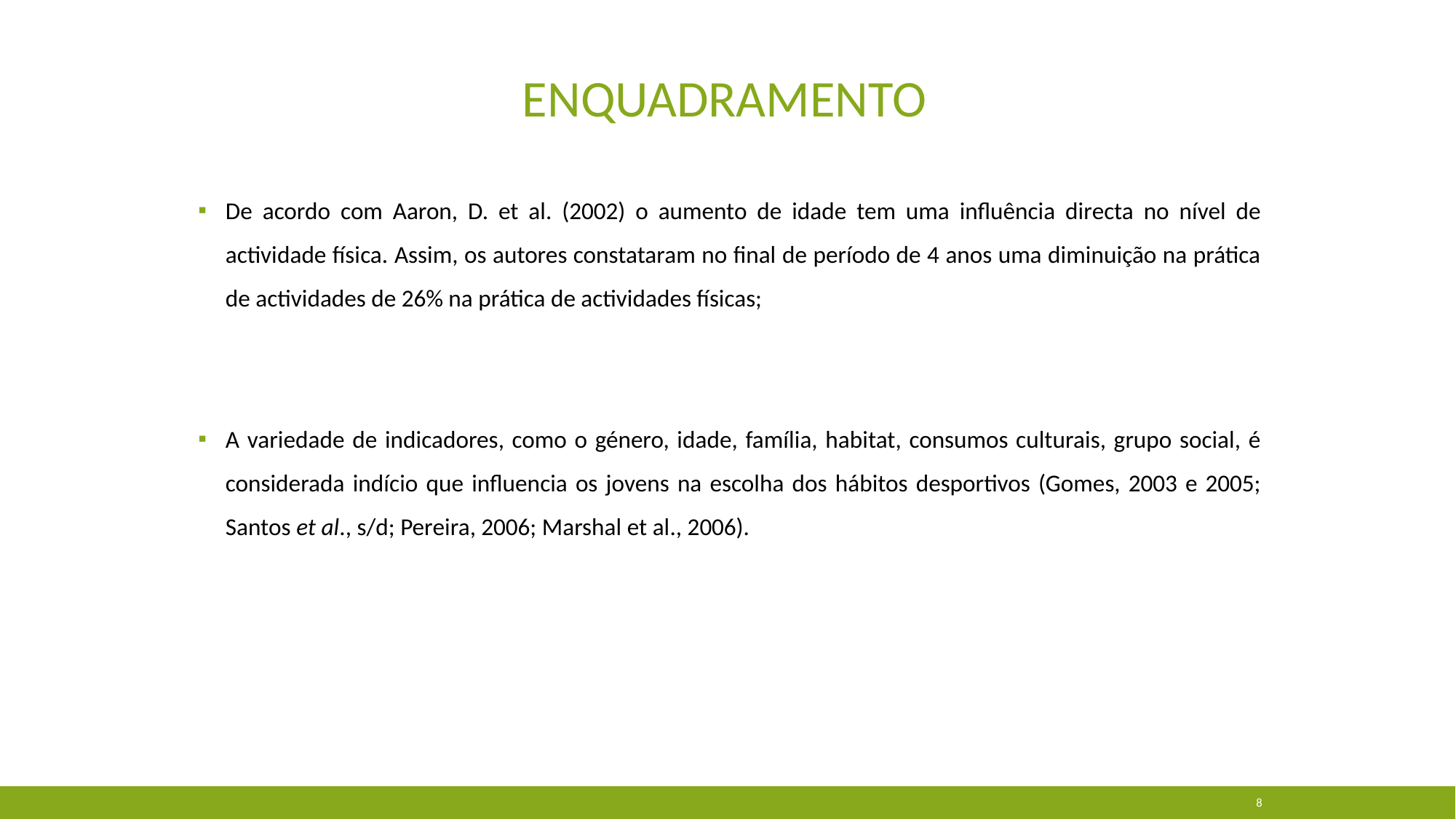

# Enquadramento
De acordo com Aaron, D. et al. (2002) o aumento de idade tem uma influência directa no nível de actividade física. Assim, os autores constataram no final de período de 4 anos uma diminuição na prática de actividades de 26% na prática de actividades físicas;

A variedade de indicadores, como o género, idade, família, habitat, consumos culturais, grupo social, é considerada indício que influencia os jovens na escolha dos hábitos desportivos (Gomes, 2003 e 2005; Santos et al., s/d; Pereira, 2006; Marshal et al., 2006).
8